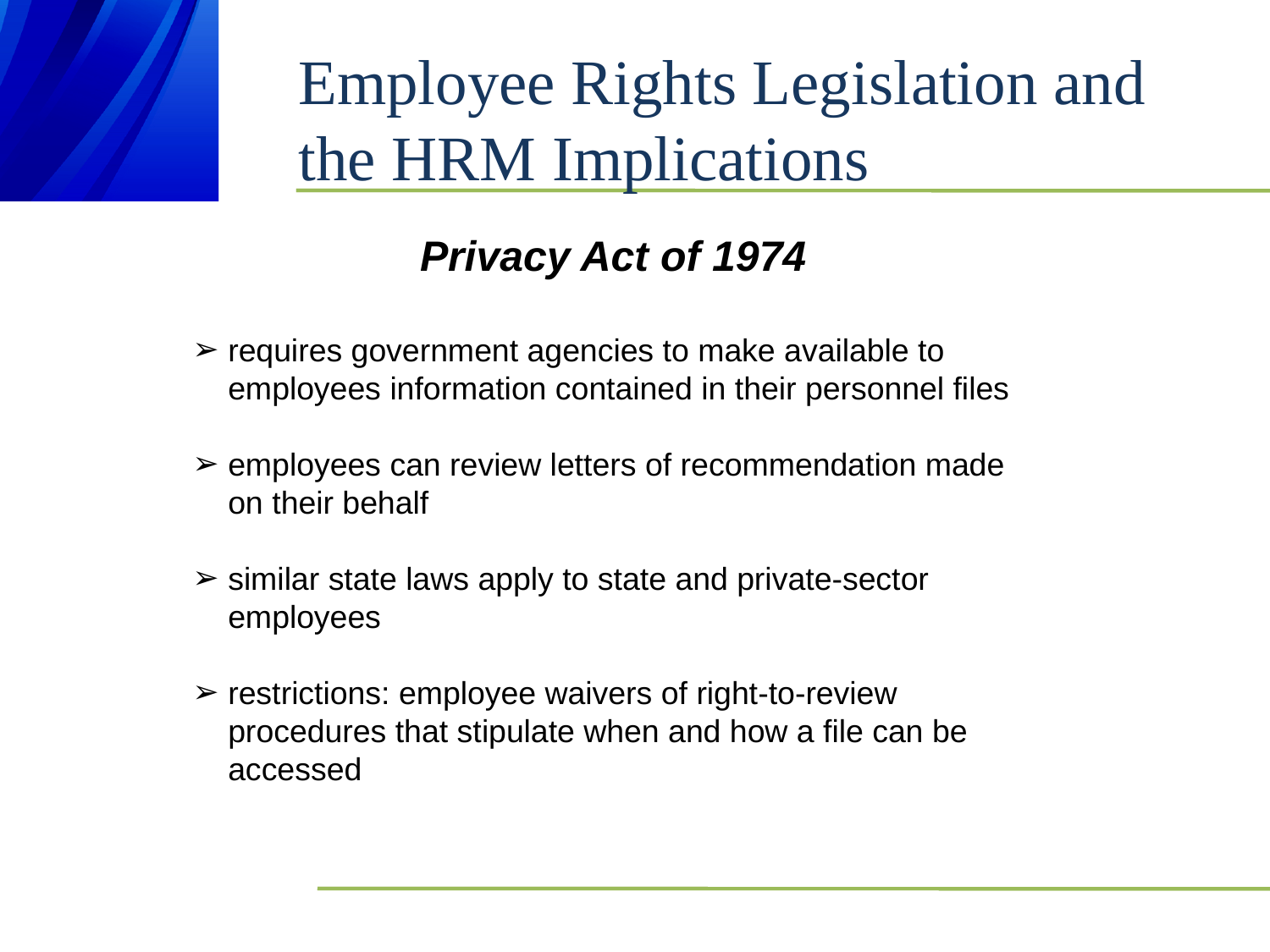

# Employee Rights Legislation and the HRM Implications
Privacy Act of 1974

 requires government agencies to make available to
    employees information contained in their personnel files

 employees can review letters of recommendation made
    on their behalf

 similar state laws apply to state and private-sector
    employees

 restrictions: employee waivers of right-to-review
    procedures that stipulate when and how a file can be
    accessed